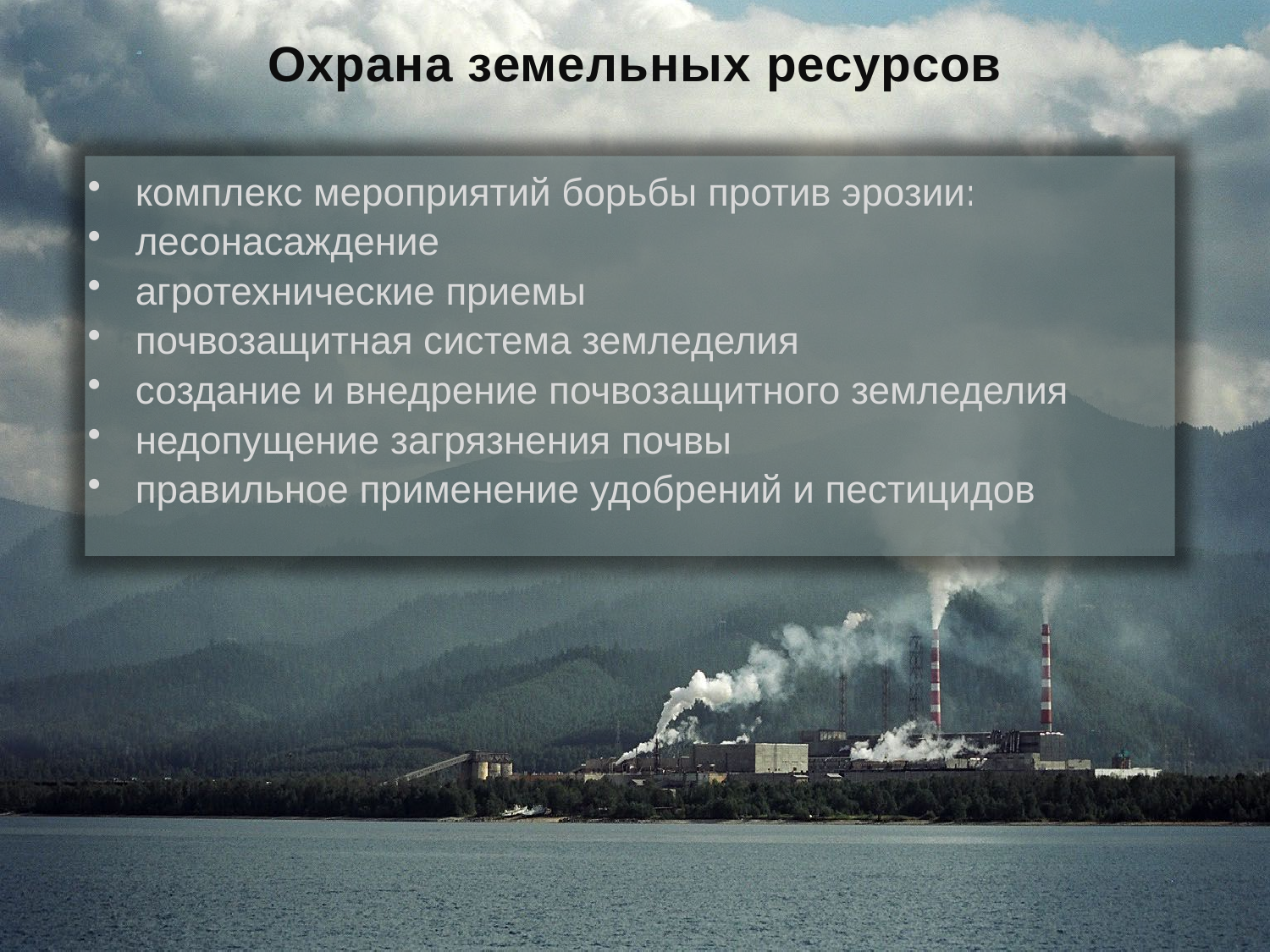

# Охрана земельных ресурсов

комплекс мероприятий борьбы против эрозии:
лесонасаждение
агротехнические приемы
почвозащитная система земледелия
создание и внедрение почвозащитного земледелия
недопущение загрязнения почвы
правильное применение удобрений и пестицидов